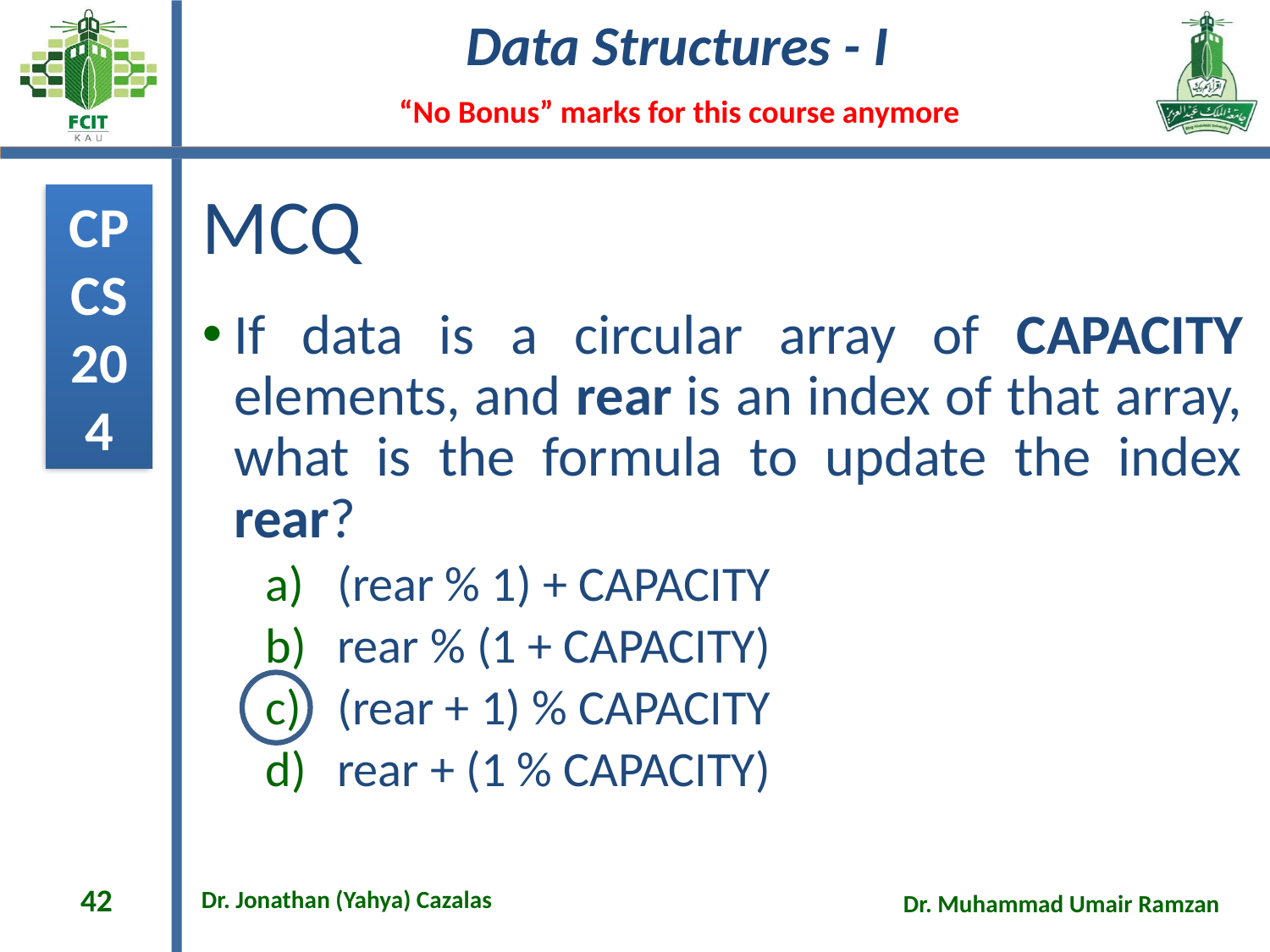

# MCQ
If data is a circular array of CAPACITY elements, and rear is an index of that array, what is the formula to update the index rear?
(rear % 1) + CAPACITY
rear % (1 + CAPACITY)
(rear + 1) % CAPACITY
rear + (1 % CAPACITY)

42